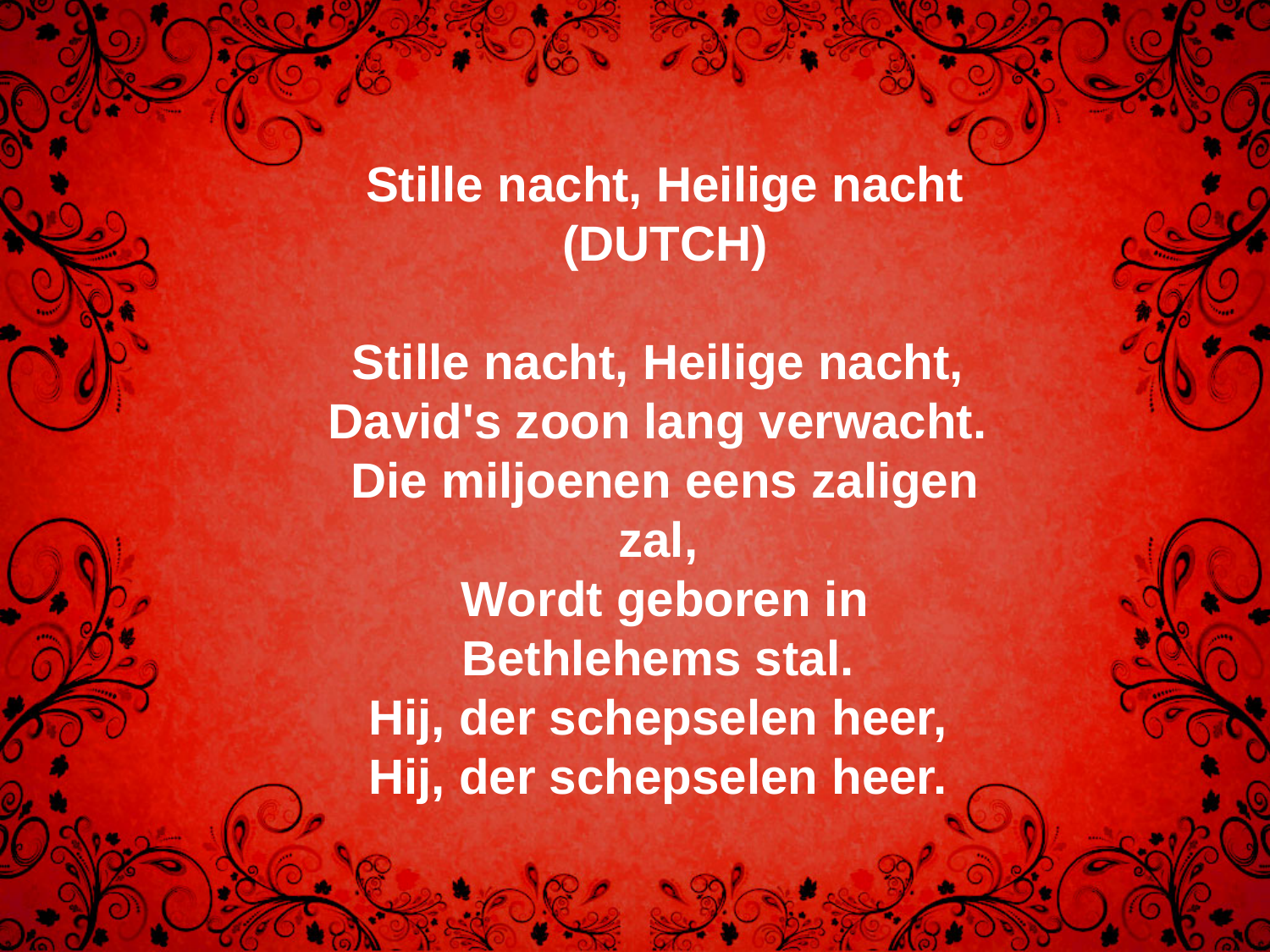

Stille nacht, Heilige nacht (DUTCH)

Stille nacht, Heilige nacht,
David's zoon lang verwacht.
Die miljoenen eens zaligen zal,
Wordt geboren in Bethlehems stal.
Hij, der schepselen heer,
Hij, der schepselen heer.